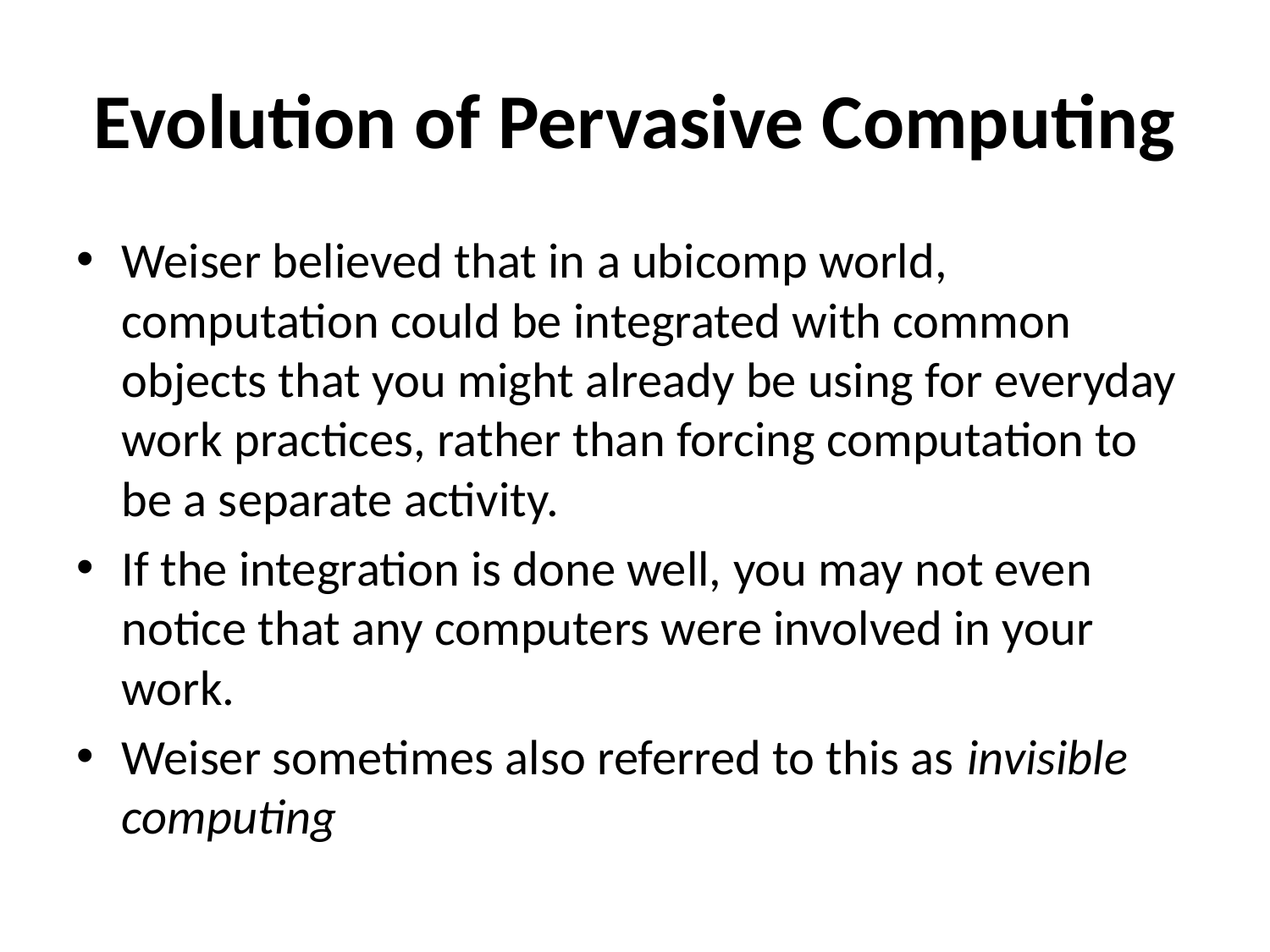

# Evolution of Pervasive Computing
Weiser believed that in a ubicomp world, computation could be integrated with common objects that you might already be using for everyday work practices, rather than forcing computation to be a separate activity.
If the integration is done well, you may not even notice that any computers were involved in your work.
Weiser sometimes also referred to this as invisible computing